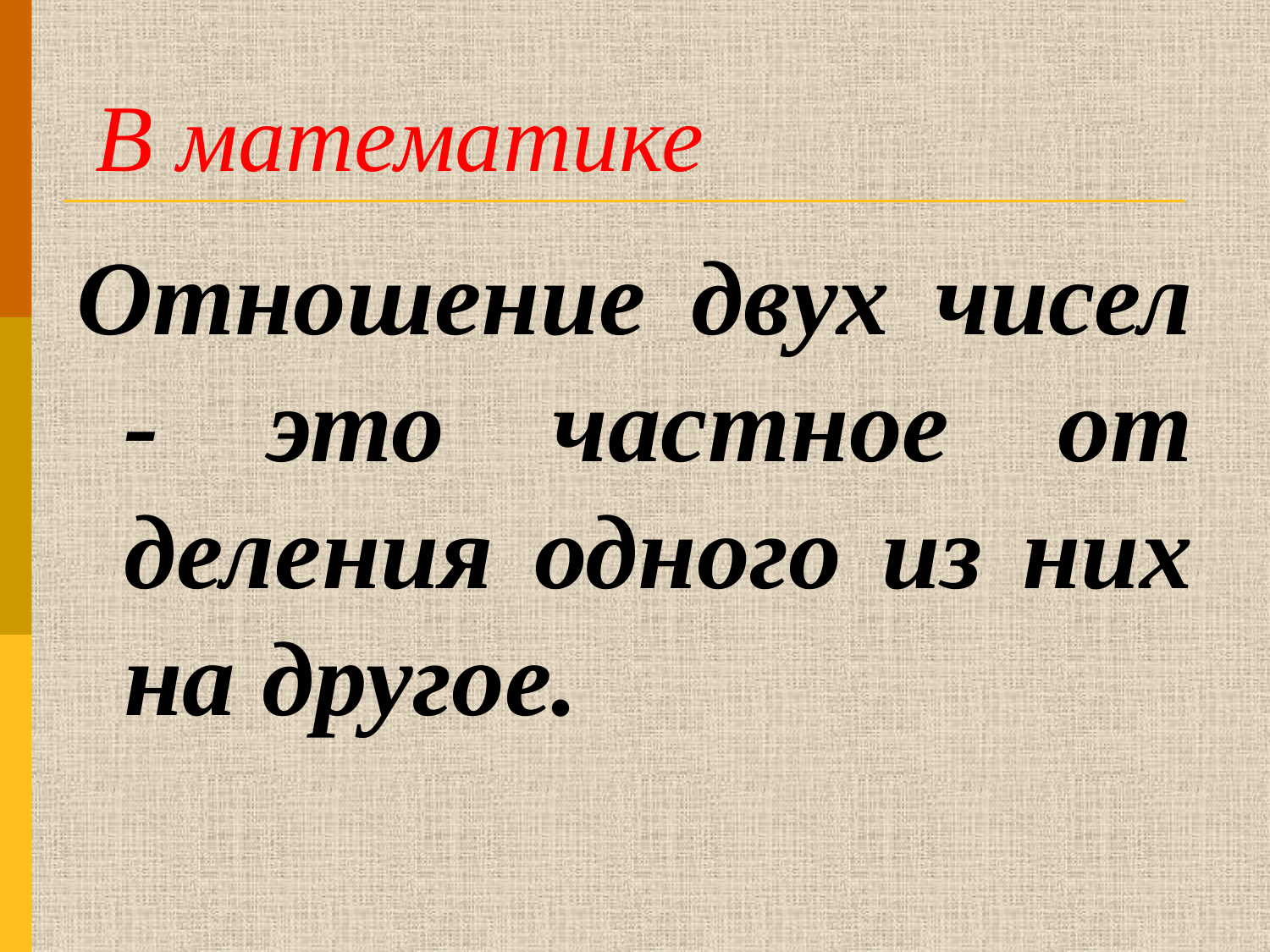

# В математике
Отношение двух чисел - это частное от деления одного из них на другое.